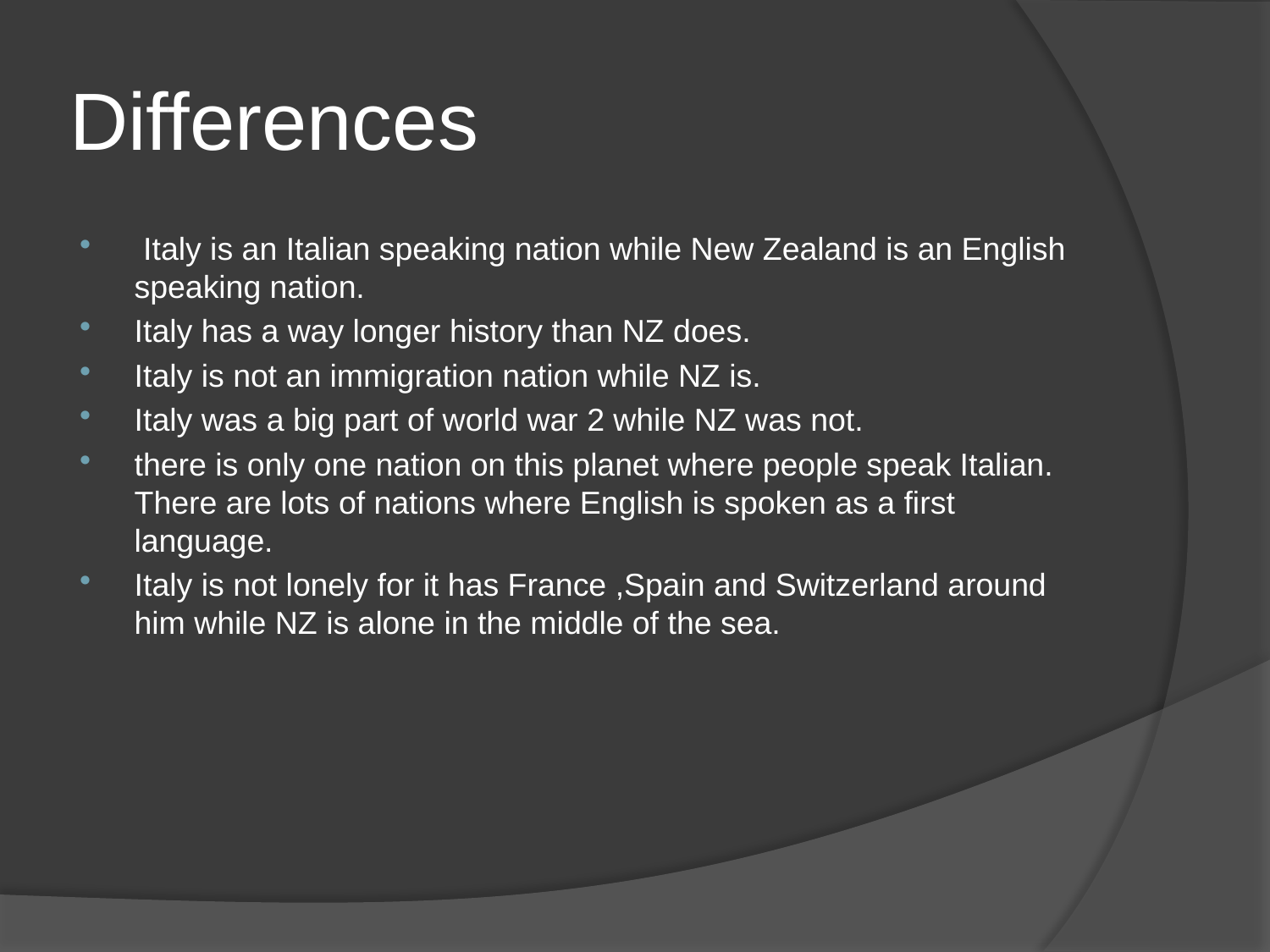

# Differences
 Italy is an Italian speaking nation while New Zealand is an English speaking nation.
Italy has a way longer history than NZ does.
Italy is not an immigration nation while NZ is.
Italy was a big part of world war 2 while NZ was not.
there is only one nation on this planet where people speak Italian. There are lots of nations where English is spoken as a first language.
Italy is not lonely for it has France ,Spain and Switzerland around him while NZ is alone in the middle of the sea.